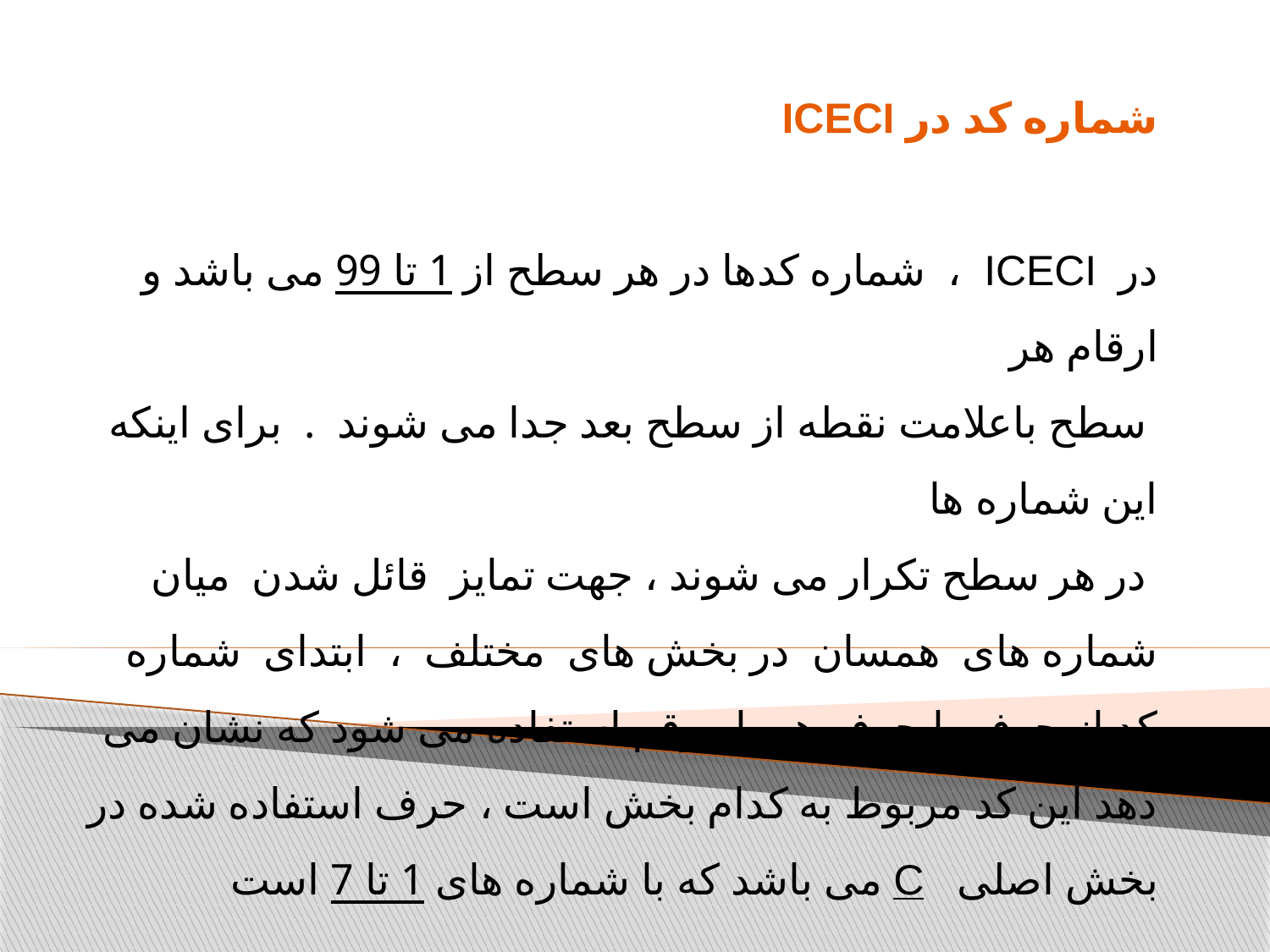

شماره کد در ICECI
در  ICECI  ،  شماره کدها در هر سطح از 1 تا 99 می باشد و  ارقام هر
 سطح باعلامت نقطه از سطح بعد جدا می شوند  .  برای اینکه این شماره ها
 در هر سطح تکرار می شوند ، جهت تمایز  قائل شدن  میان شماره های  همسان  در بخش های  مختلف  ،  ابتدای  شماره  کد از حرف یا حرف همراه رقم استفاده می شود که نشان می دهد این کد مربوط به کدام بخش است ، حرف استفاده شده در بخش اصلی   C می باشد که با شماره های 1 تا 7 است

: